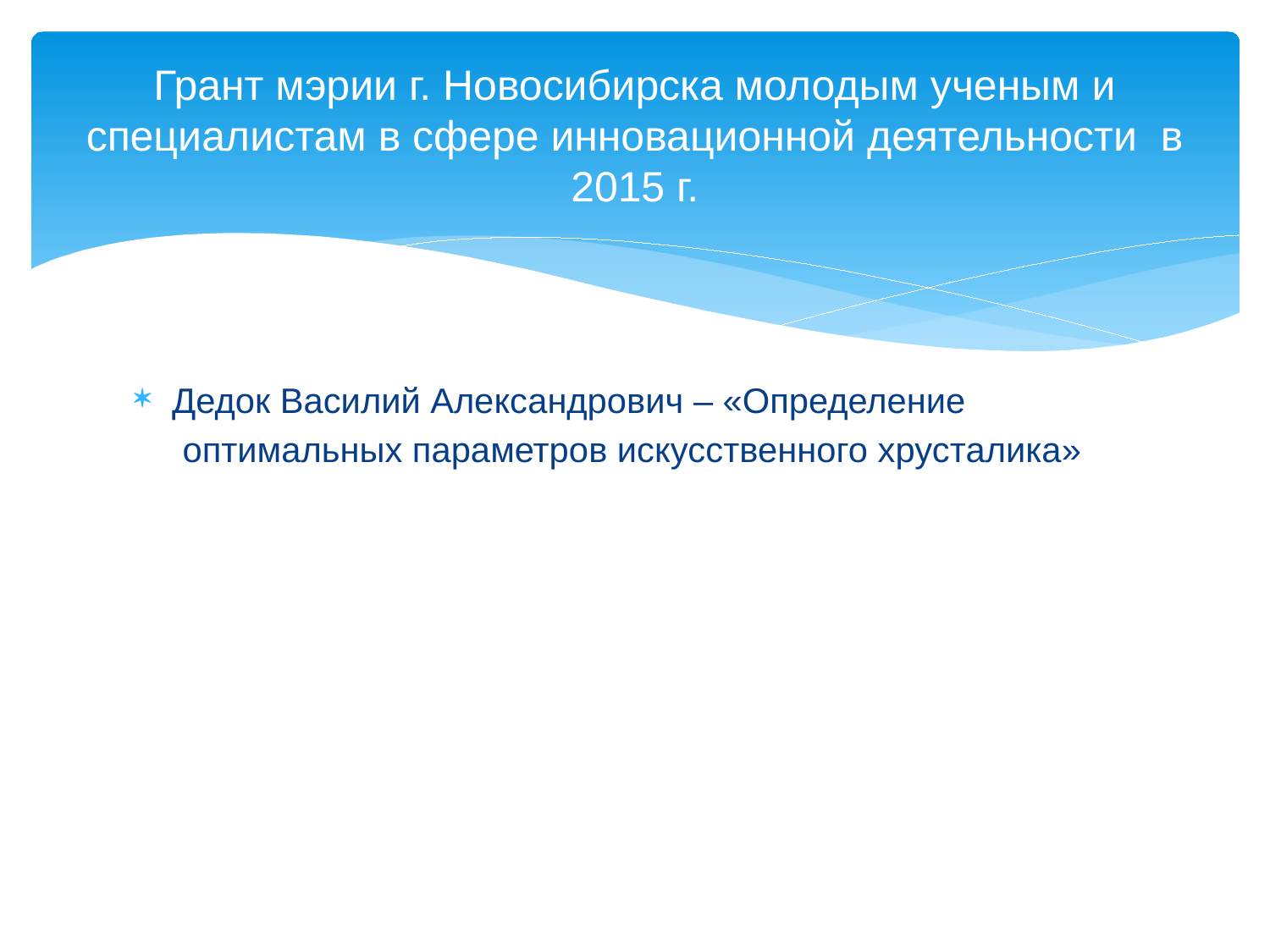

# Грант мэрии г. Новосибирска молодым ученым и специалистам в сфере инновационной деятельности  в 2015 г.
Дедок Василий Александрович – «Определение
     оптимальных параметров искусственного хрусталика»